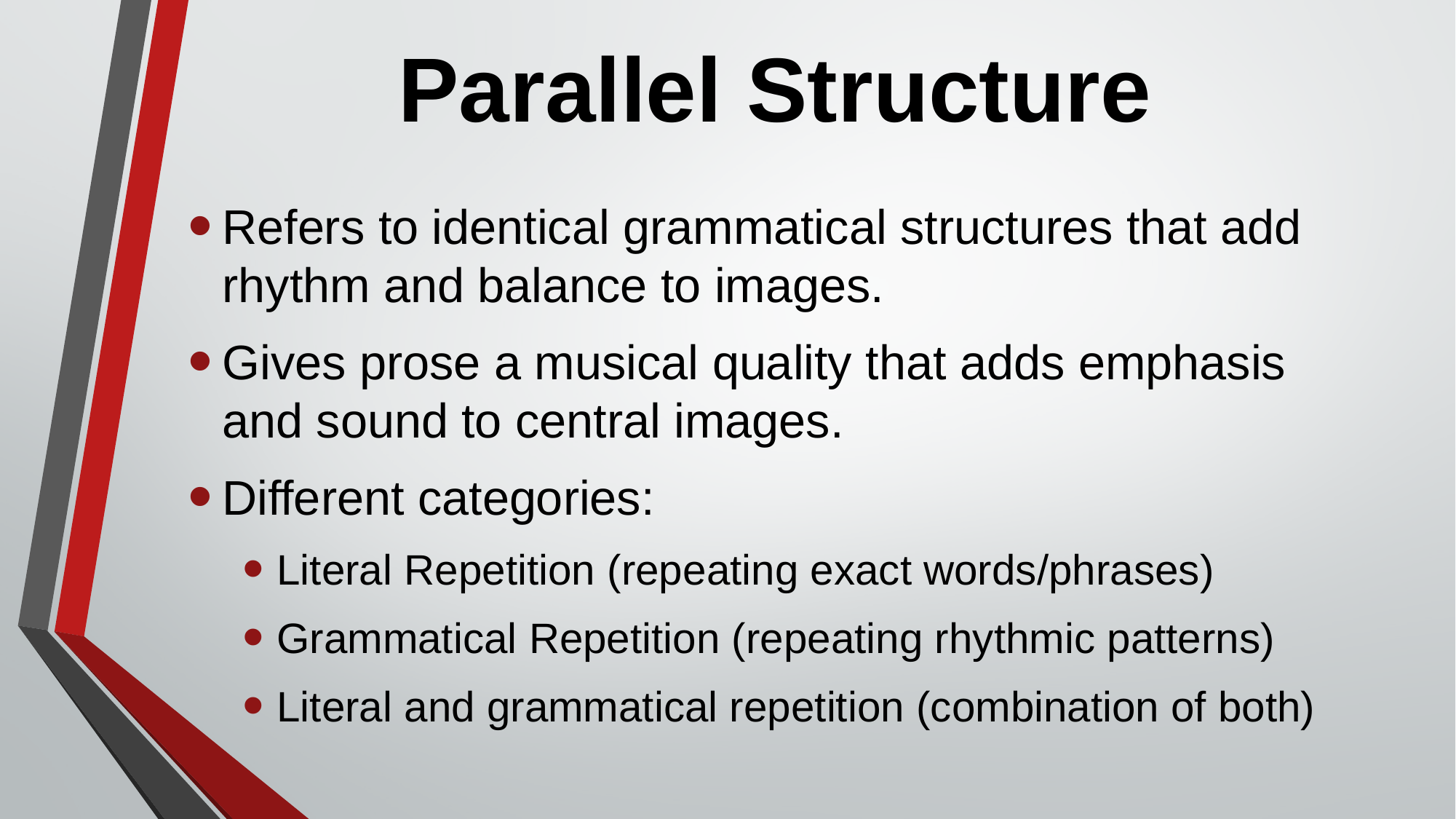

# Parallel Structure
Refers to identical grammatical structures that add rhythm and balance to images.
Gives prose a musical quality that adds emphasis and sound to central images.
Different categories:
Literal Repetition (repeating exact words/phrases)
Grammatical Repetition (repeating rhythmic patterns)
Literal and grammatical repetition (combination of both)